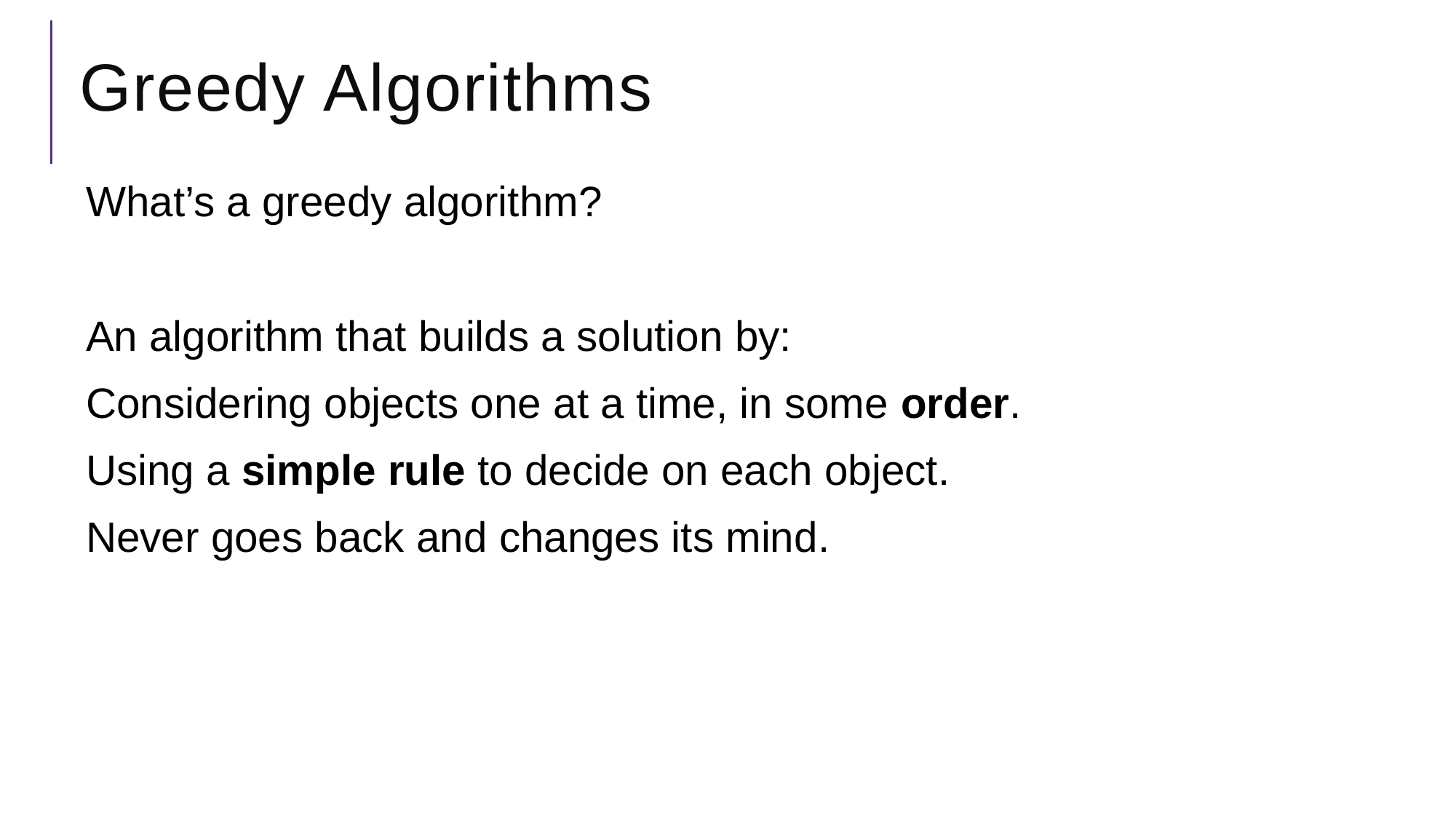

# Greedy Algorithms
What’s a greedy algorithm?

An algorithm that builds a solution by:
Considering objects one at a time, in some order.
Using a simple rule to decide on each object.
Never goes back and changes its mind.